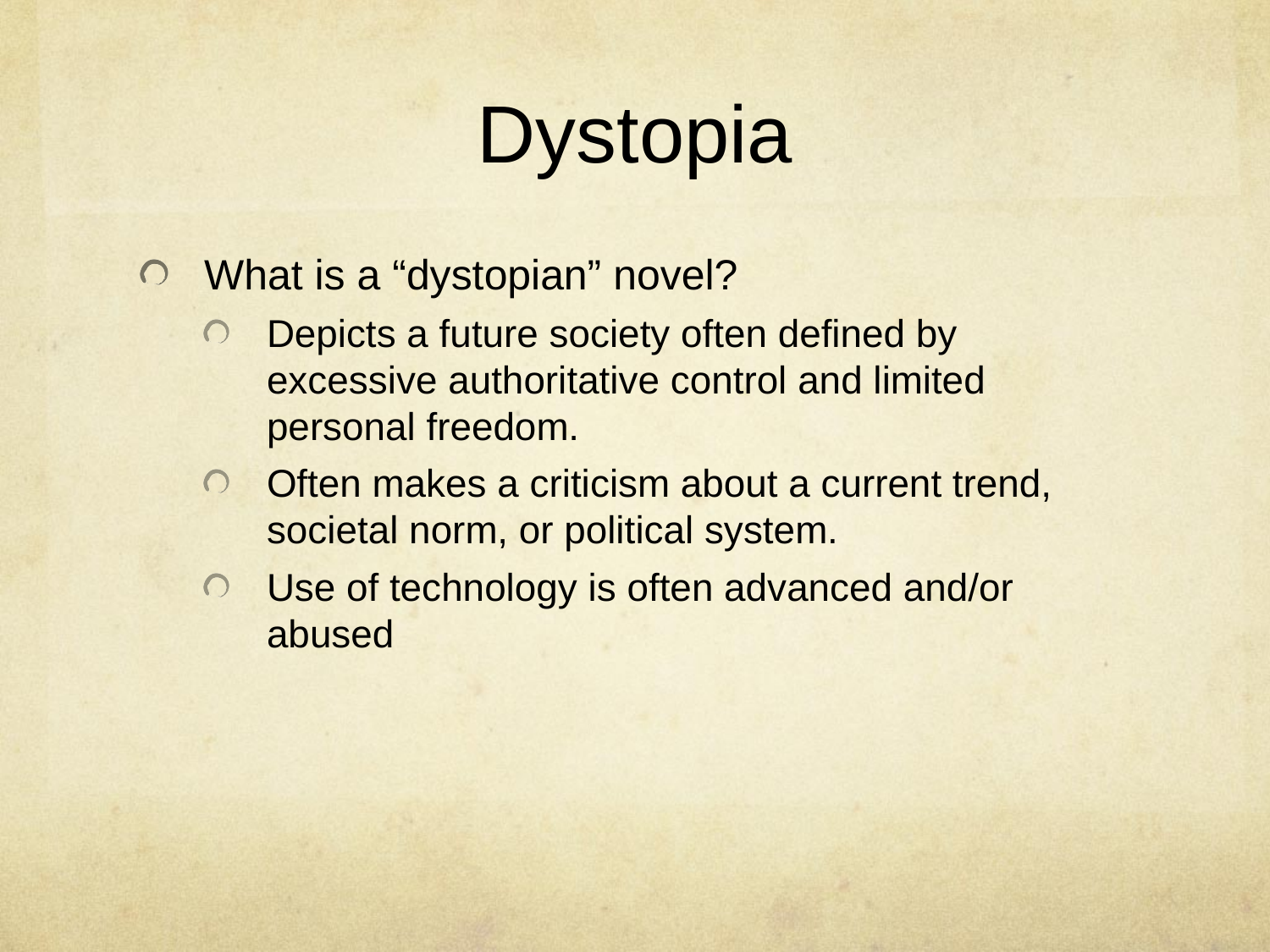

# Dystopia
What is a “dystopian” novel?
Depicts a future society often defined by excessive authoritative control and limited personal freedom.
Often makes a criticism about a current trend, societal norm, or political system.
Use of technology is often advanced and/or abused